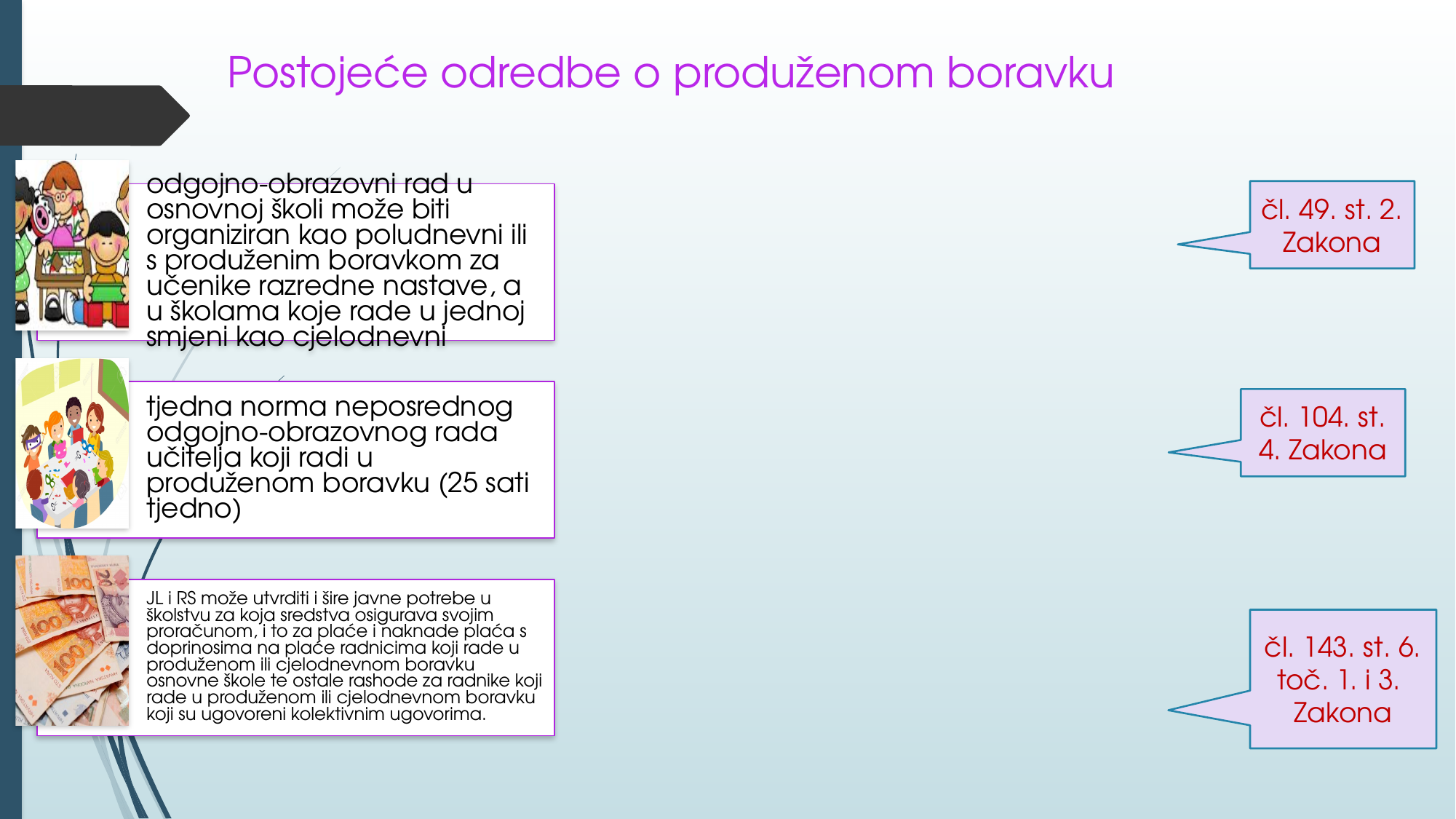

# Postojeće odredbe o produženom boravku
odgojno-obrazovni rad u osnovnoj školi može biti organiziran kao poludnevni ili s produženim boravkom za učenike razredne nastave, a u školama koje rade u jednoj smjeni kao cjelodnevni
tjedna norma neposrednog odgojno-obrazovnog rada učitelja koji radi u produženom boravku (25 sati tjedno)
JL i RS može utvrditi i šire javne potrebe u školstvu za koja sredstva osigurava svojim proračunom, i to za plaće i naknade plaća s doprinosima na plaće radnicima koji rade u produženom ili cjelodnevnom boravku osnovne škole te ostale rashode za radnike koji rade u produženom ili cjelodnevnom boravku koji su ugovoreni kolektivnim ugovorima.
čl. 49. st. 2. Zakona
čl. 104. st. 4. Zakona
čl. 143. st. 6. toč. 1. i 3.  Zakona